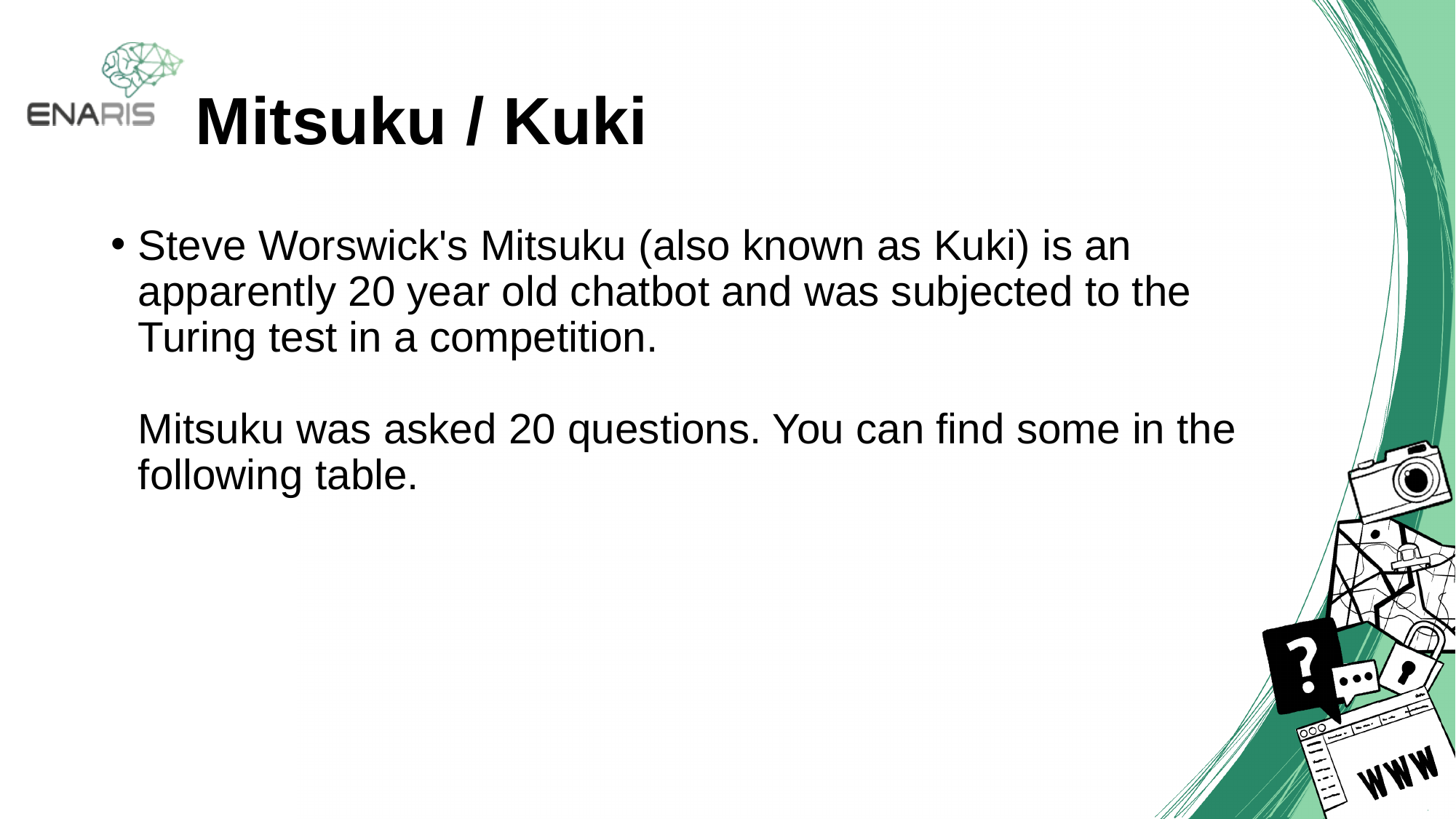

# Mitsuku / Kuki
Steve Worswick's Mitsuku (also known as Kuki) is an apparently 20 year old chatbot and was subjected to the Turing test in a competition.
Mitsuku was asked 20 questions. You can find some in the following table.